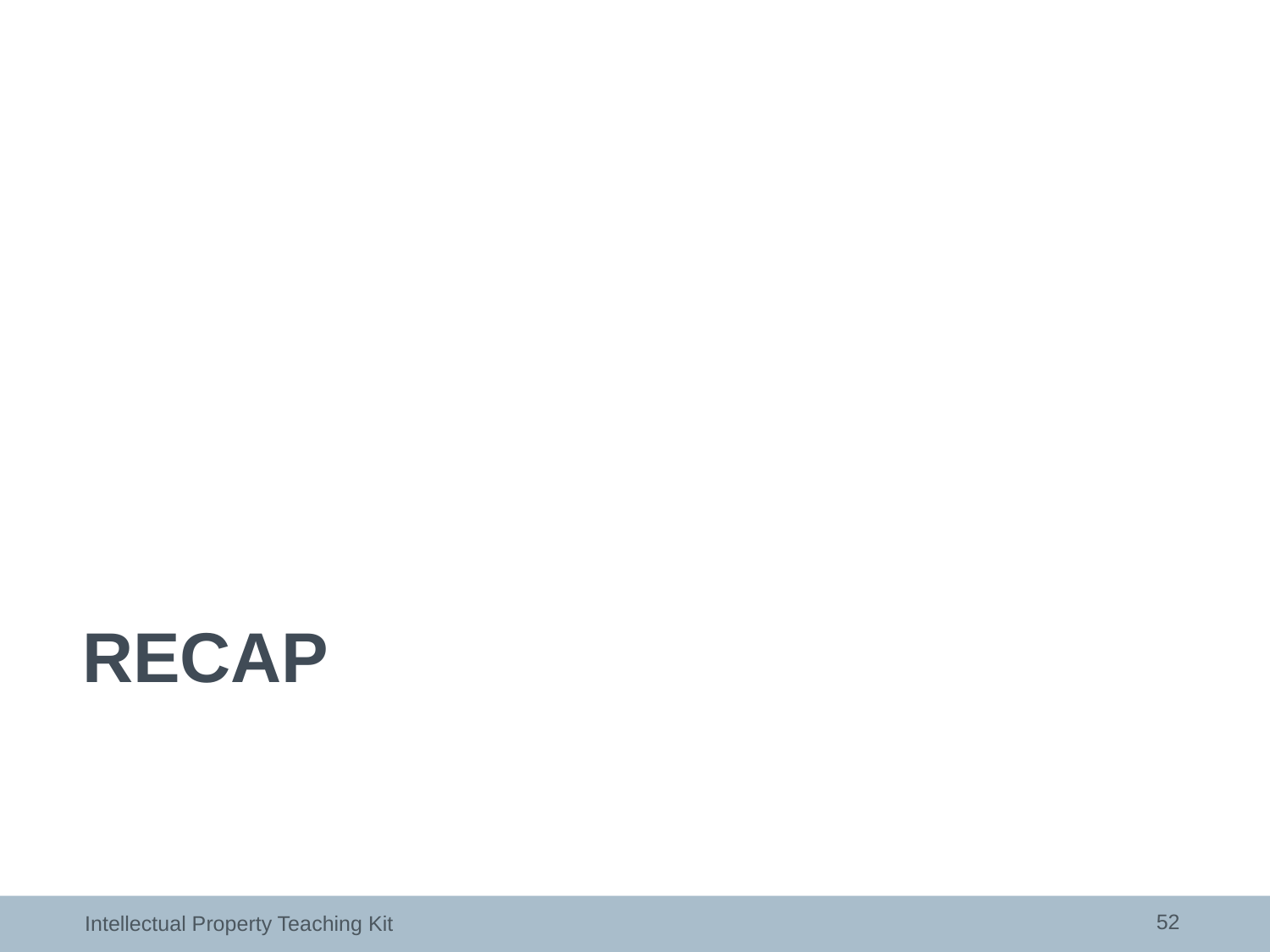

# recap
52
Intellectual Property Teaching Kit